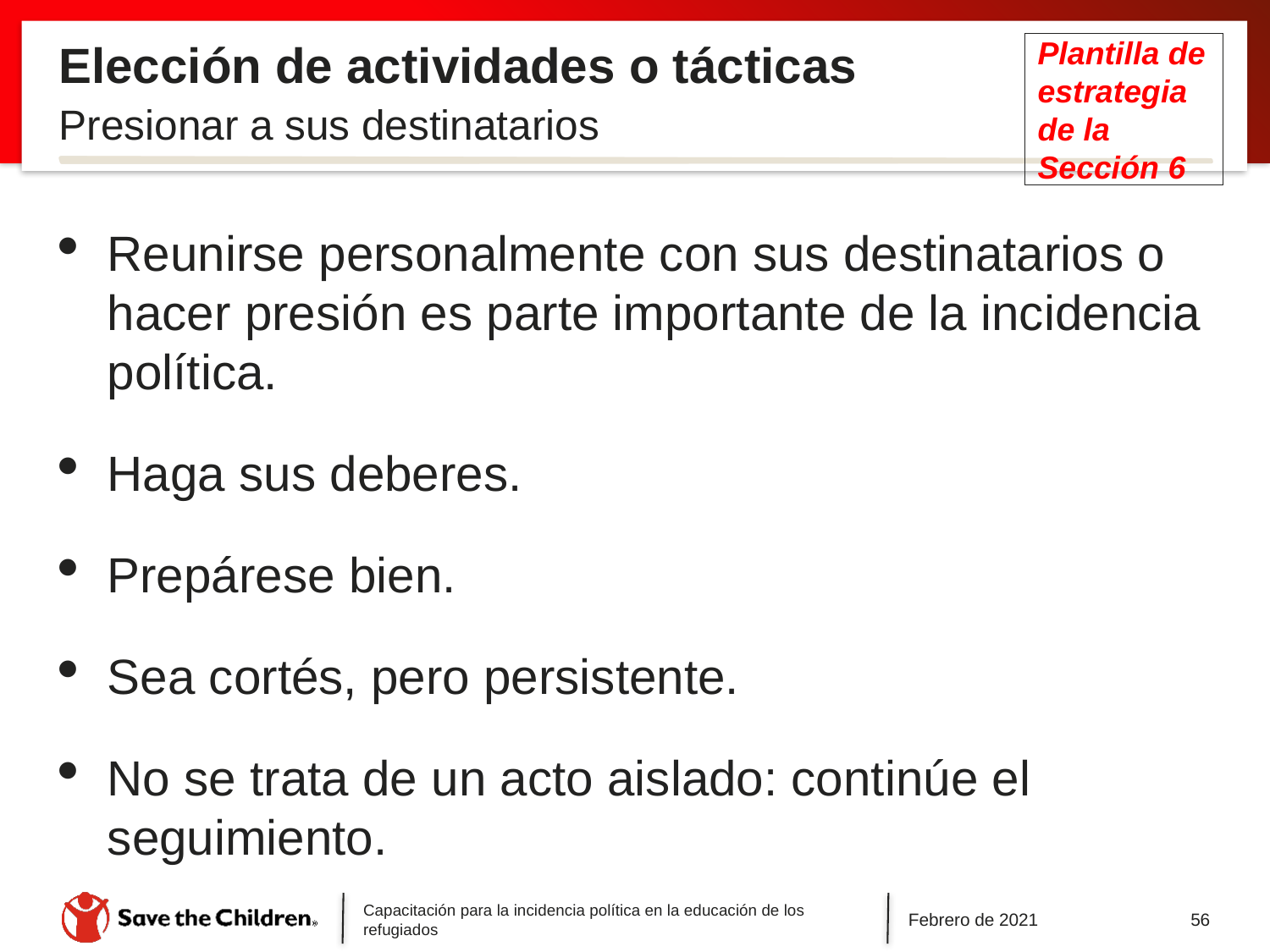

# Elección de actividades o tácticas
Plantilla de estrategia de la Sección 6
Presionar a sus destinatarios
Reunirse personalmente con sus destinatarios o hacer presión es parte importante de la incidencia política.
Haga sus deberes.
Prepárese bien.
Sea cortés, pero persistente.
No se trata de un acto aislado: continúe el seguimiento.

Capacitación para la incidencia política en la educación de los refugiados
Febrero de 2021
56